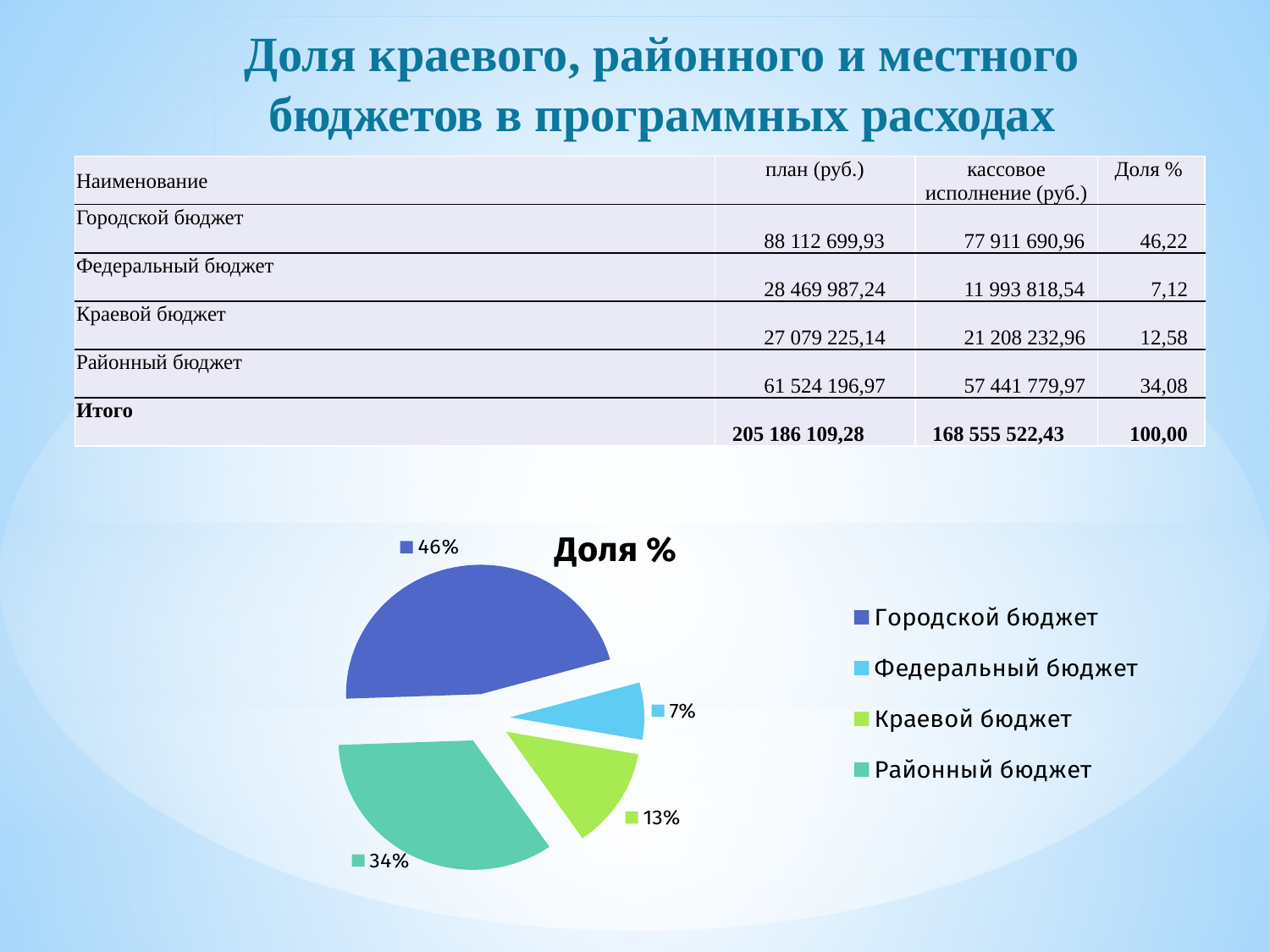

# Доля краевого, районного и местного бюджетов в программных расходах
| Наименование | план (руб.) | кассовое исполнение (руб.) | Доля % |
| --- | --- | --- | --- |
| Городской бюджет | 88 112 699,93 | 77 911 690,96 | 46,22 |
| Федеральный бюджет | 28 469 987,24 | 11 993 818,54 | 7,12 |
| Краевой бюджет | 27 079 225,14 | 21 208 232,96 | 12,58 |
| Районный бюджет | 61 524 196,97 | 57 441 779,97 | 34,08 |
| Итого | 205 186 109,28 | 168 555 522,43 | 100,00 |

### Chart: Доля %

| Category |  |
|---|---|
| Городской бюджет | 46.22316126862957 |
| Федеральный бюджет | 7.115648521679825 |
| Краевой бюджет | 12.582342396291194 |
| Районный бюджет | 34.07884781339941 |